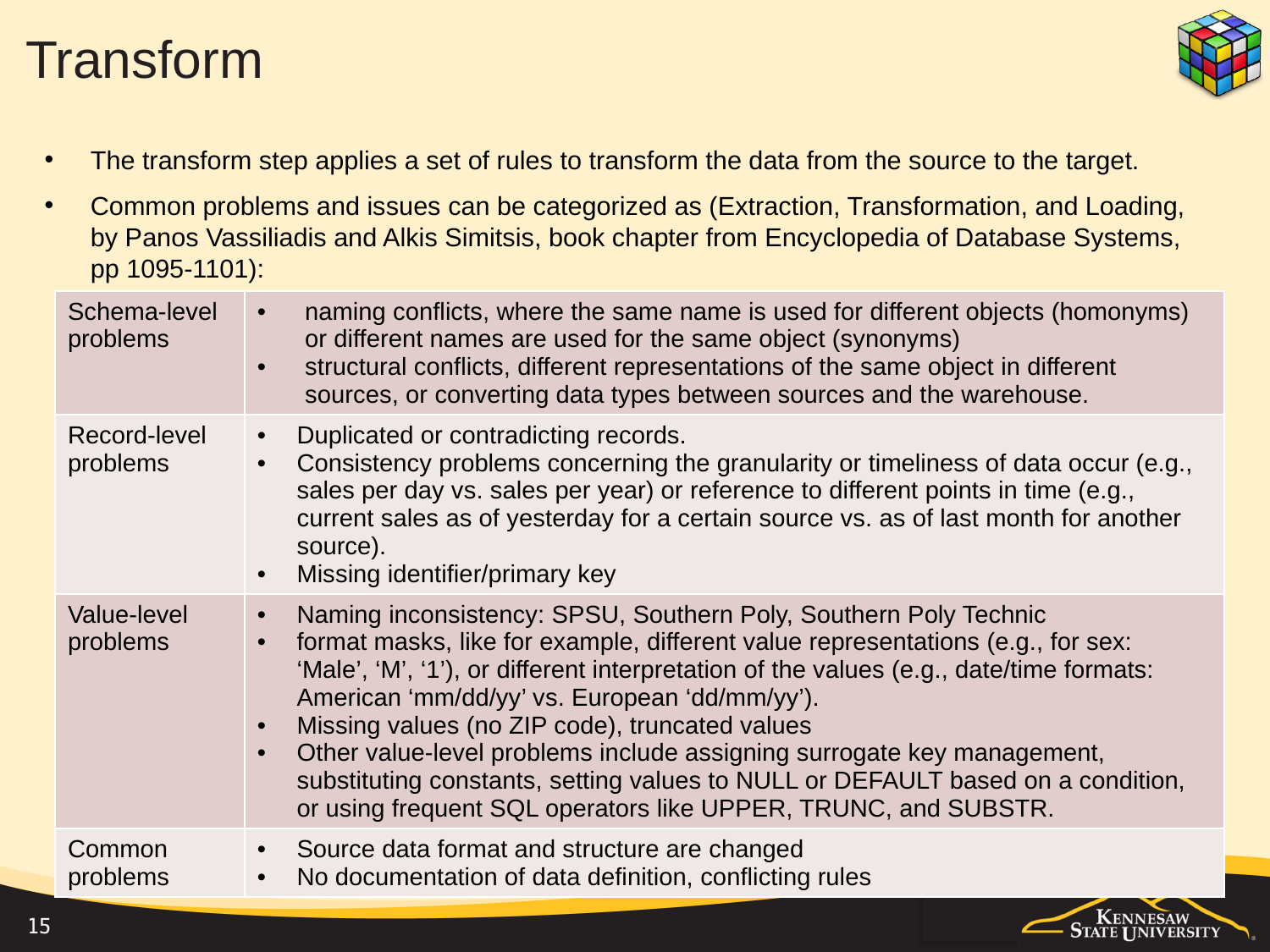

# Transform
The transform step applies a set of rules to transform the data from the source to the target.
Common problems and issues can be categorized as (Extraction, Transformation, and Loading, by Panos Vassiliadis and Alkis Simitsis, book chapter from Encyclopedia of Database Systems, pp 1095-1101):
| Schema-level problems | naming conflicts, where the same name is used for different objects (homonyms) or different names are used for the same object (synonyms) structural conflicts, different representations of the same object in different sources, or converting data types between sources and the warehouse. |
| --- | --- |
| Record-level problems | Duplicated or contradicting records. Consistency problems concerning the granularity or timeliness of data occur (e.g., sales per day vs. sales per year) or reference to different points in time (e.g., current sales as of yesterday for a certain source vs. as of last month for another source). Missing identifier/primary key |
| Value-level problems | Naming inconsistency: SPSU, Southern Poly, Southern Poly Technic format masks, like for example, different value representations (e.g., for sex: ‘Male’, ‘M’, ‘1’), or different interpretation of the values (e.g., date/time formats: American ‘mm/dd/yy’ vs. European ‘dd/mm/yy’). Missing values (no ZIP code), truncated values Other value-level problems include assigning surrogate key management, substituting constants, setting values to NULL or DEFAULT based on a condition, or using frequent SQL operators like UPPER, TRUNC, and SUBSTR. |
| Common problems | Source data format and structure are changed No documentation of data definition, conflicting rules |
15